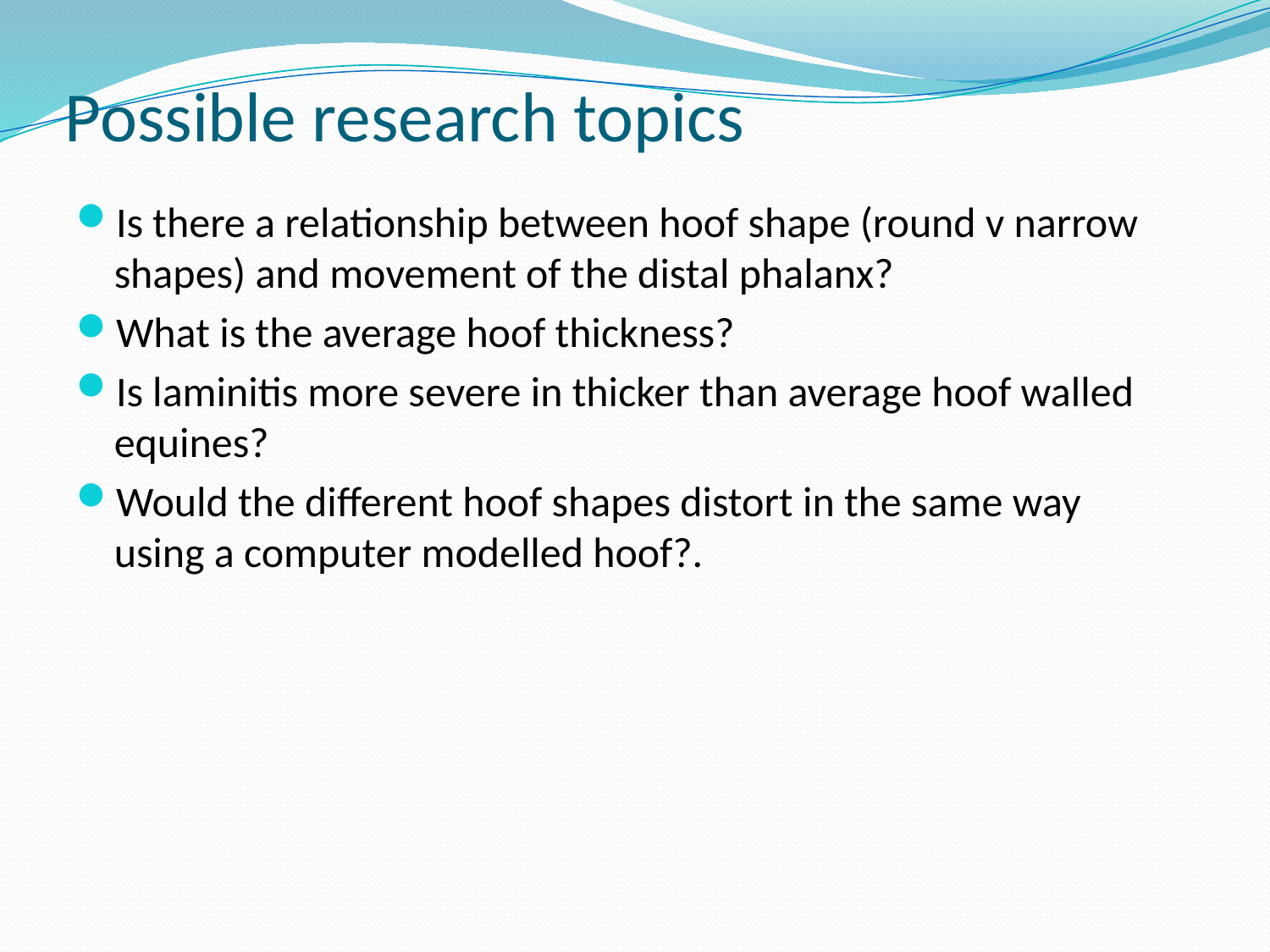

# Possible research topics
Is there a relationship between hoof shape (round v narrow shapes) and movement of the distal phalanx?
What is the average hoof thickness?
Is laminitis more severe in thicker than average hoof walled equines?
Would the different hoof shapes distort in the same way using a computer modelled hoof?.